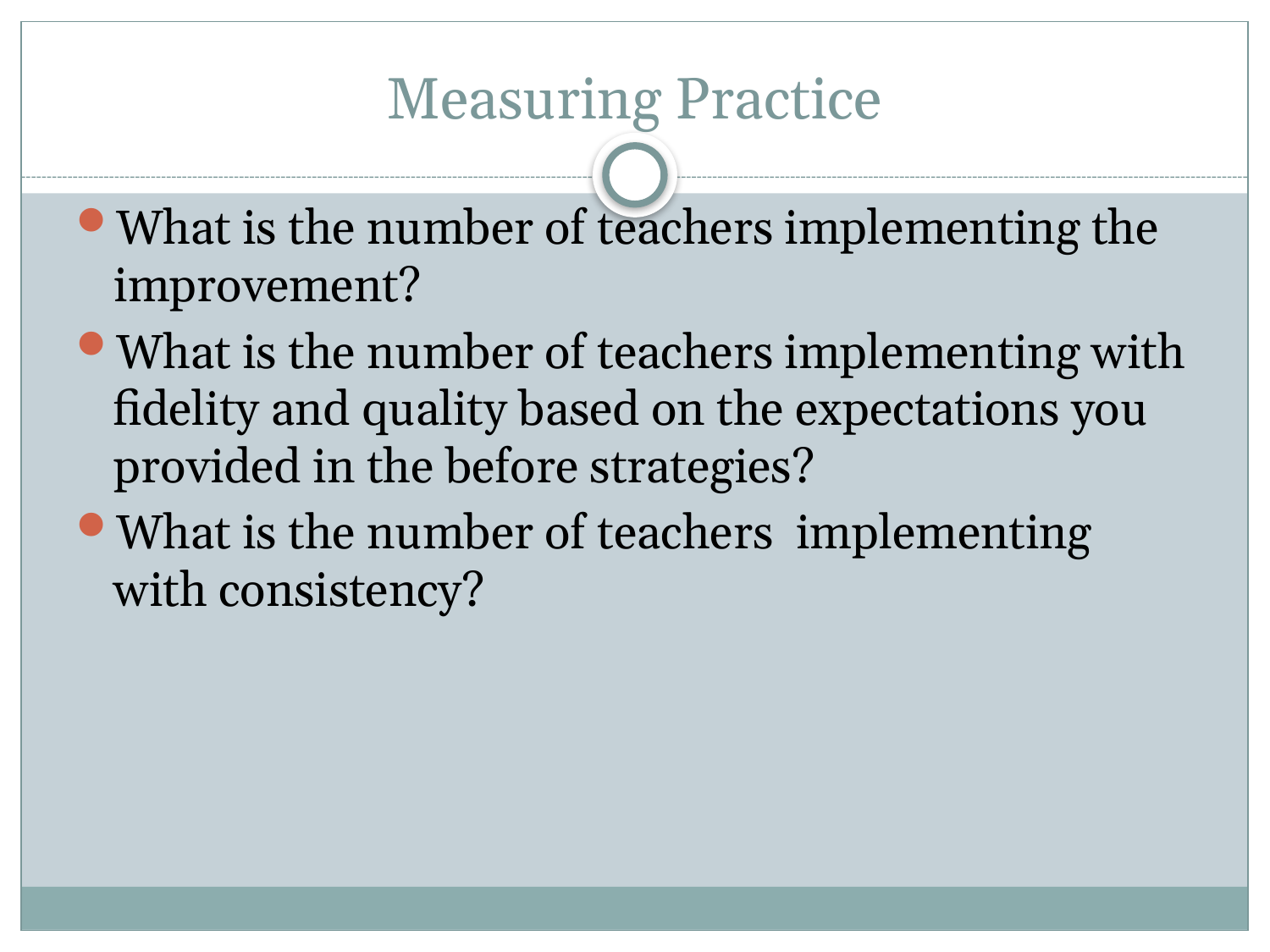

# Measuring Practice
What is the number of teachers implementing the improvement?
What is the number of teachers implementing with fidelity and quality based on the expectations you provided in the before strategies?
What is the number of teachers  implementing with consistency?